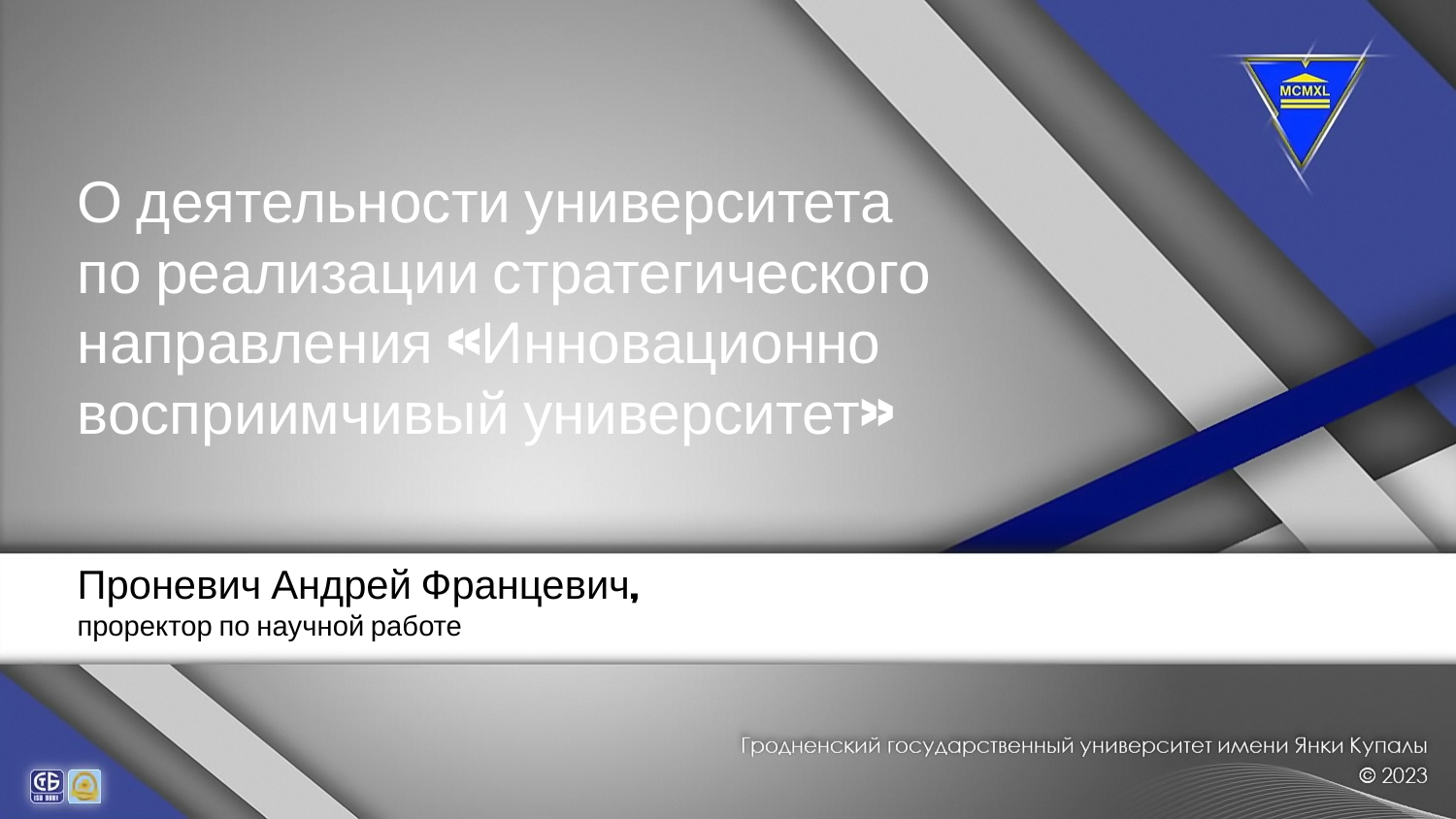

О деятельности университета      по реализации стратегического направления «Инновационно восприимчивый университет»
Проневич Андрей Францевич,
проректор по научной работе